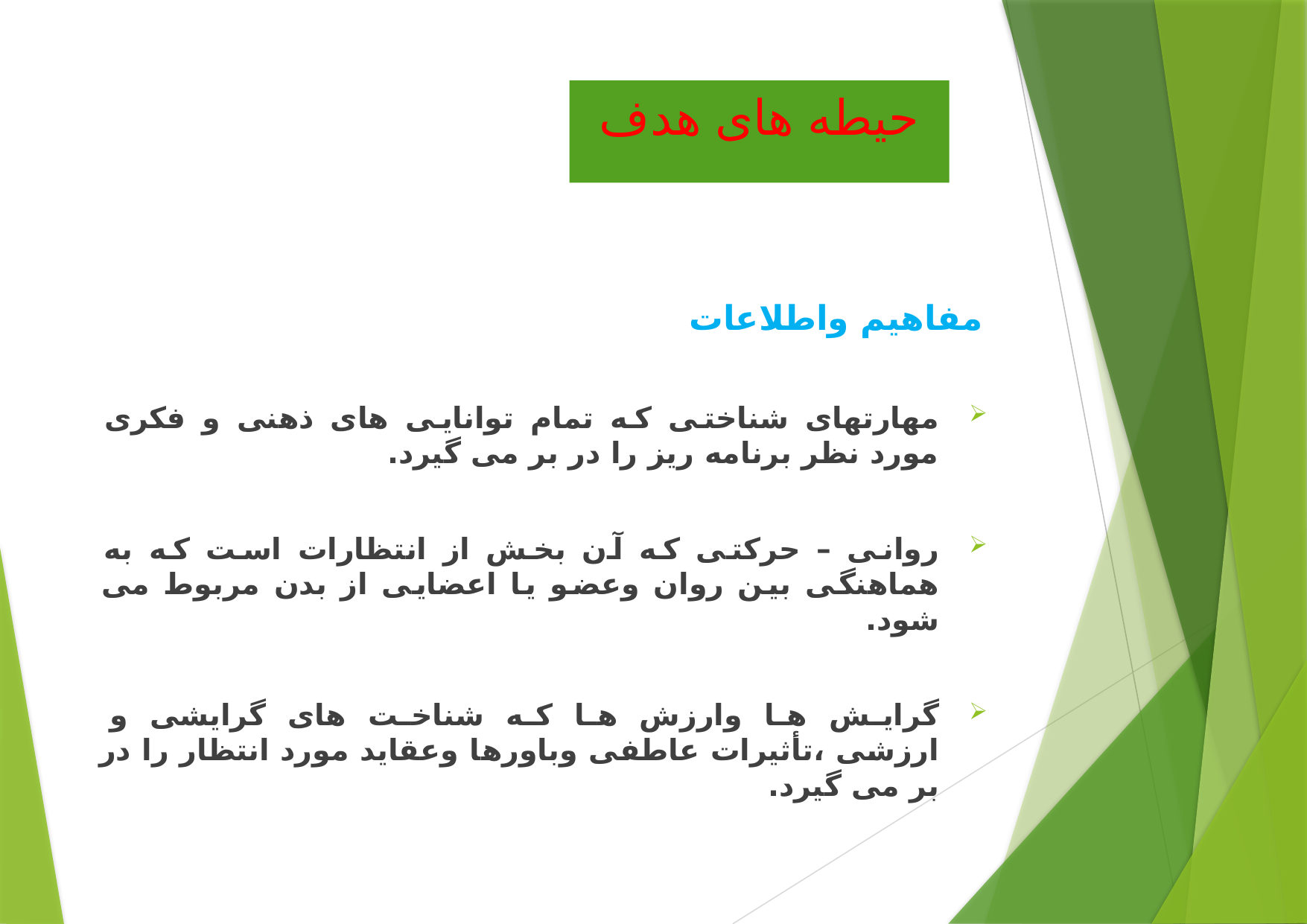

# حیطه های هدف
مفاهیم واطلاعات

مهارتهای شناختی که تمام توانایی های ذهنی و فکری مورد نظر برنامه ریز را در بر می گیرد.

روانی – حرکتی که آن بخش از انتظارات است که به هماهنگی بین روان وعضو یا اعضایی از بدن مربوط می شود.

گرایش ها وارزش ها که شناخت های گرایشی و ارزشی ،تأثیرات عاطفی وباورها وعقاید مورد انتظار را در بر می گیرد.